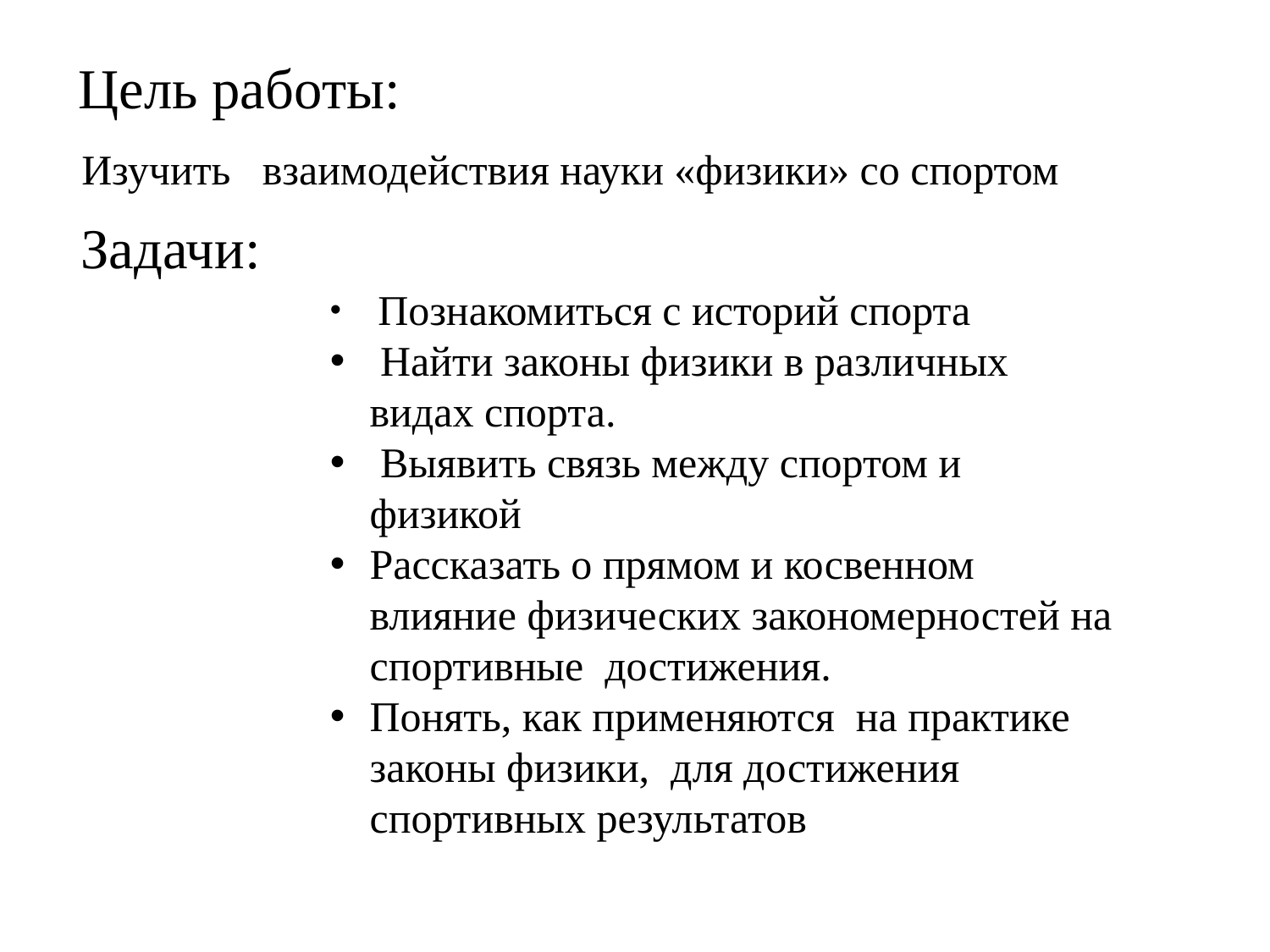

Цель работы:
   Изучить   взаимодействия науки «физики» со спортом
Задачи:
 Познакомиться с историй спорта
 Найти законы физики в различных видах спорта.
 Выявить связь между спортом и физикой
Рассказать о прямом и косвенном влияние физических закономерностей на спортивные  достижения.
Понять, как применяются  на практике законы физики,  для достижения спортивных результатов